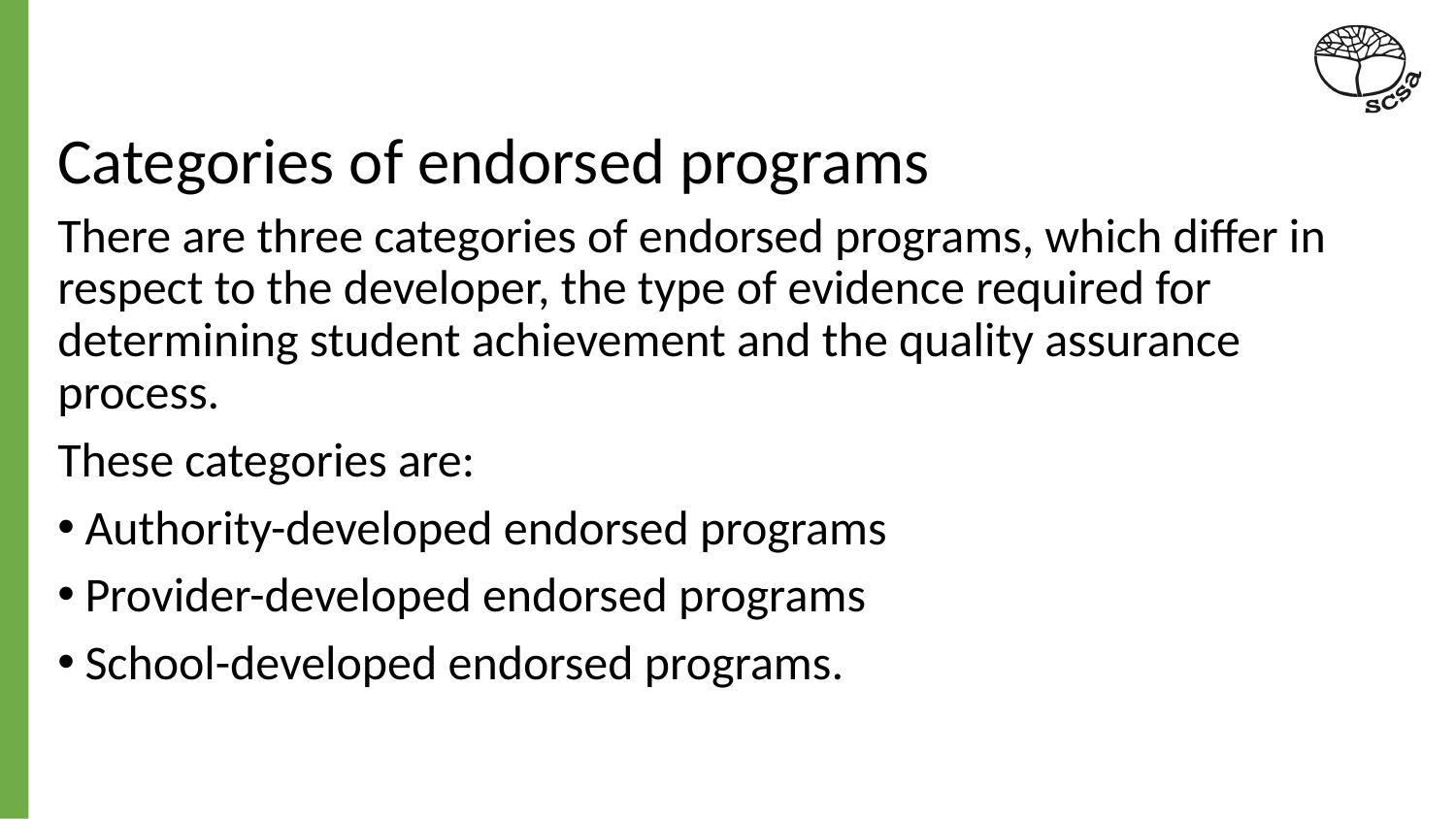

# Categories of endorsed programs
There are three categories of endorsed programs, which differ in respect to the developer, the type of evidence required for determining student achievement and the quality assurance process.
These categories are:
Authority-developed endorsed programs
Provider-developed endorsed programs
School-developed endorsed programs.